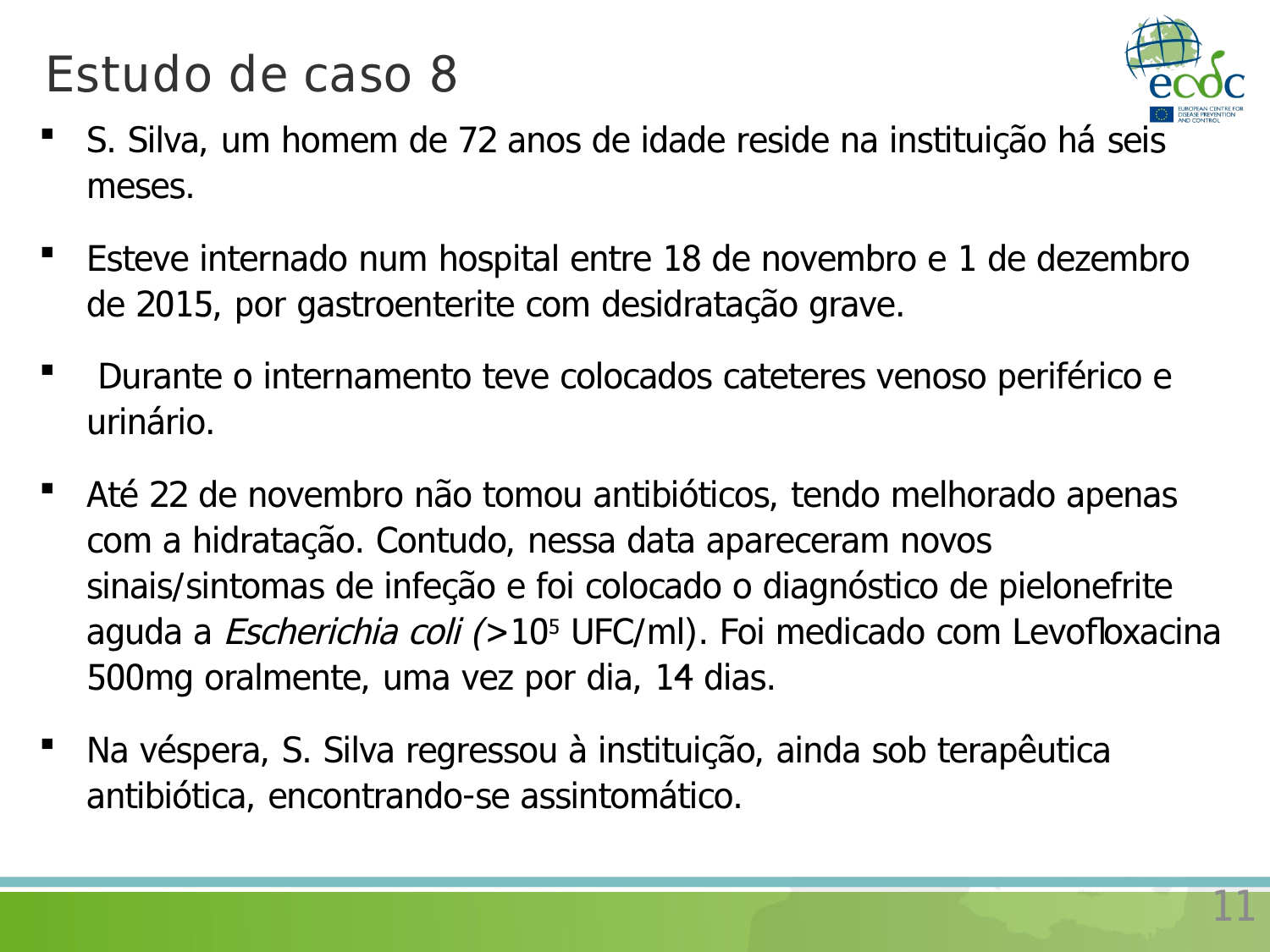

# Estudo de caso 8
S. Silva, um homem de 72 anos de idade reside na instituição há seis meses.
Esteve internado num hospital entre 18 de novembro e 1 de dezembro de 2015, por gastroenterite com desidratação grave.
 Durante o internamento teve colocados cateteres venoso periférico e urinário.
Até 22 de novembro não tomou antibióticos, tendo melhorado apenas com a hidratação. Contudo, nessa data apareceram novos sinais/sintomas de infeção e foi colocado o diagnóstico de pielonefrite aguda a Escherichia coli (>105 UFC/ml). Foi medicado com Levofloxacina 500mg oralmente, uma vez por dia, 14 dias.
Na véspera, S. Silva regressou à instituição, ainda sob terapêutica antibiótica, encontrando-se assintomático.

estava

11